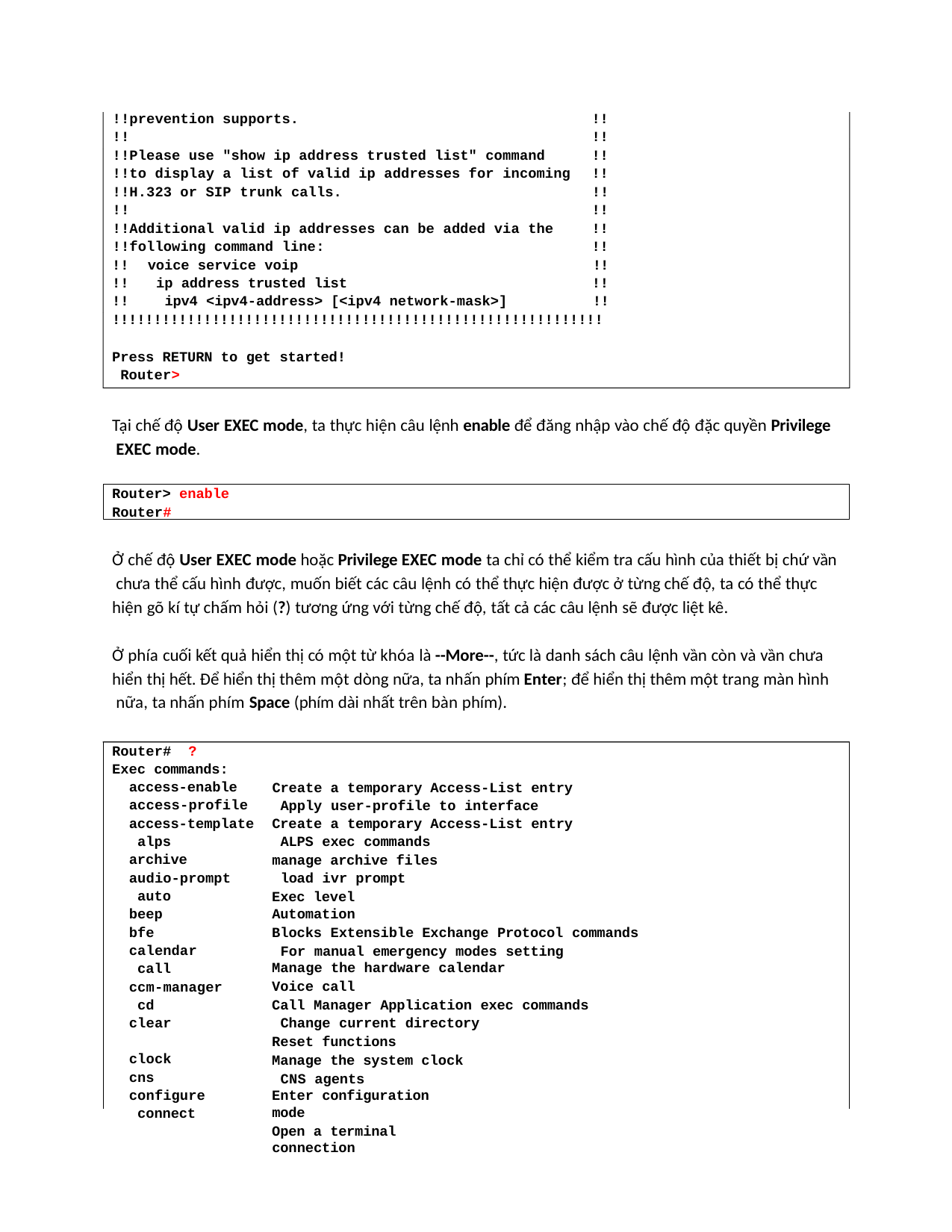

!!prevention supports.	!!
!!	!!
!!Please use "show ip address trusted list" command	!!
!!to display a list of valid ip addresses for incoming	!!
!!H.323 or SIP trunk calls.	!!
!!	!!
!!Additional valid ip addresses can be added via the	!!
!!following command line:	!!
!!
!!
!!

!!	voice service voip
!!	ip address trusted list
!!	ipv4 <ipv4-address> [<ipv4 network-mask>]
!!!!!!!!!!!!!!!!!!!!!!!!!!!!!!!!!!!!!!!!!!!!!!!!!!!!!!!!!!!

Press RETURN to get started!  Router>

Tại chế độ User EXEC mode, ta thực hiện câu lệnh enable để đăng nhập vào chế độ đặc quyền Privilege  EXEC mode.
Router> enable
Router#
Ở chế độ User EXEC mode hoặc Privilege EXEC mode ta chỉ có thể kiểm tra cấu hình của thiết bị chứ vȁn  chưa thể cấu hình được, muốn biết các câu lệnh có thể thực hiện được ở từng chế độ, ta có thể thực  hiện gõ kí tự chấm hỏi (?) tương ứng với từng chế độ, tất cả các câu lệnh sẽ được liệt kê.

Ở phía cuối kết quả hiển thị có một từ khóa là --More--, tức là danh sách câu lệnh vȁn còn và vȁn chưa  hiển thị hết. Để hiển thị thêm một dòng nữa, ta nhấn phím Enter; để hiển thị thêm một trang màn hình  nữa, ta nhấn phím Space (phím dài nhất trên bàn phím).
Router#  ?  Exec commands:
access-enable  access-profile
access-template  alps
archive  audio-prompt  auto
beep
bfe  calendar  call
ccm-manager  cd
clear  clock
cns  configure  connect

Create a temporary Access-List entry  Apply user-profile to interface  Create a temporary Access-List entry  ALPS exec commands
manage archive files  load ivr prompt
Exec level Automation
Blocks Extensible Exchange Protocol commands  For manual emergency modes setting
Manage the hardware calendar
Voice call
Call Manager Application exec commands  Change current directory
Reset functions
Manage the system clock  CNS agents
Enter configuration mode
Open a terminal connection